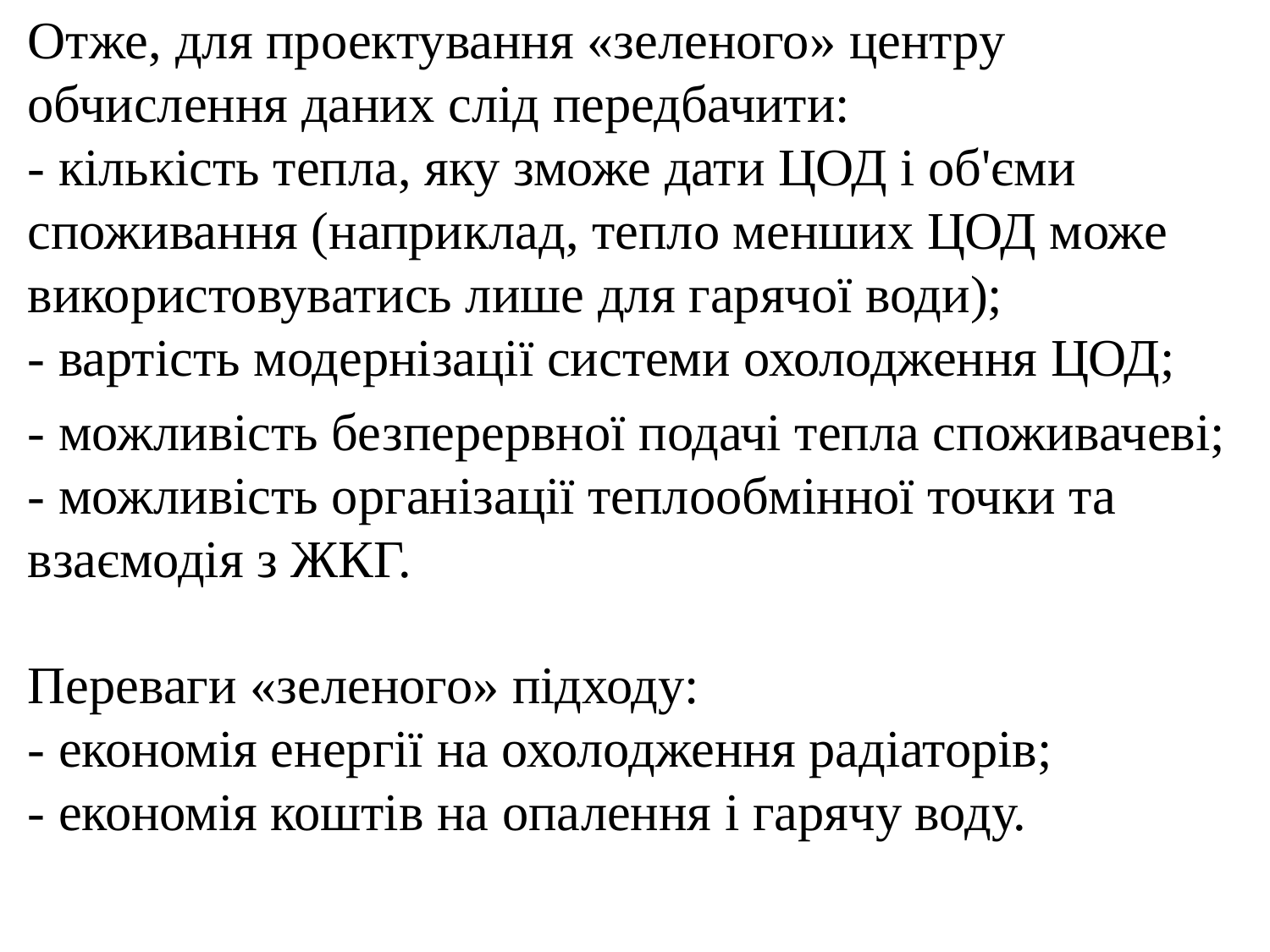

Отже, для проектування «зеленого» центру обчислення даних слід передбачити:
- кількість тепла, яку зможе дати ЦОД і об'єми споживання (наприклад, тепло менших ЦОД може використовуватись лише для гарячої води);
- вартість модернізації системи охолодження ЦОД;
- можливість безперервної подачі тепла споживачеві;
- можливість організації теплообмінної точки та взаємодія з ЖКГ.
Переваги «зеленого» підходу:
- економія енергії на охолодження радіаторів;
- економія коштів на опалення і гарячу воду.